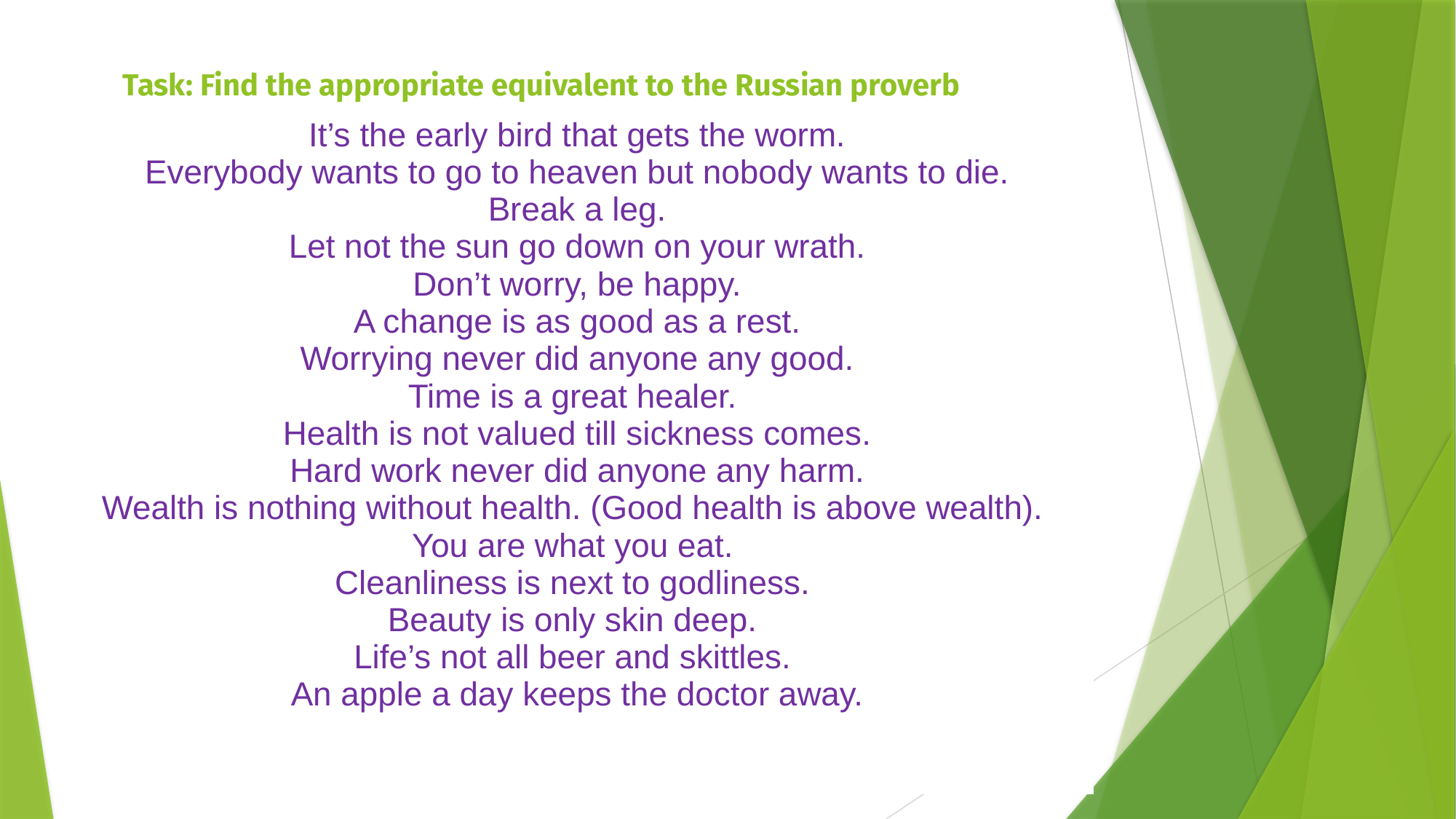

# Task: Find the appropriate equivalent to the Russian proverb
| It’s the early bird that gets the worm. Everybody wants to go to heaven but nobody wants to die. Break a leg. Let not the sun go down on your wrath. Don’t worry, be happy. A change is as good as a rest. Worrying never did anyone any good. Time is a great healer. Health is not valued till sickness comes. Hard work never did anyone any harm. Wealth is nothing without health. (Good health is above wealth). You are what you eat.  Cleanliness is next to godliness.  Beauty is only skin deep.  Life’s not all beer and skittles.  An apple a day keeps the doctor away. |
| --- |